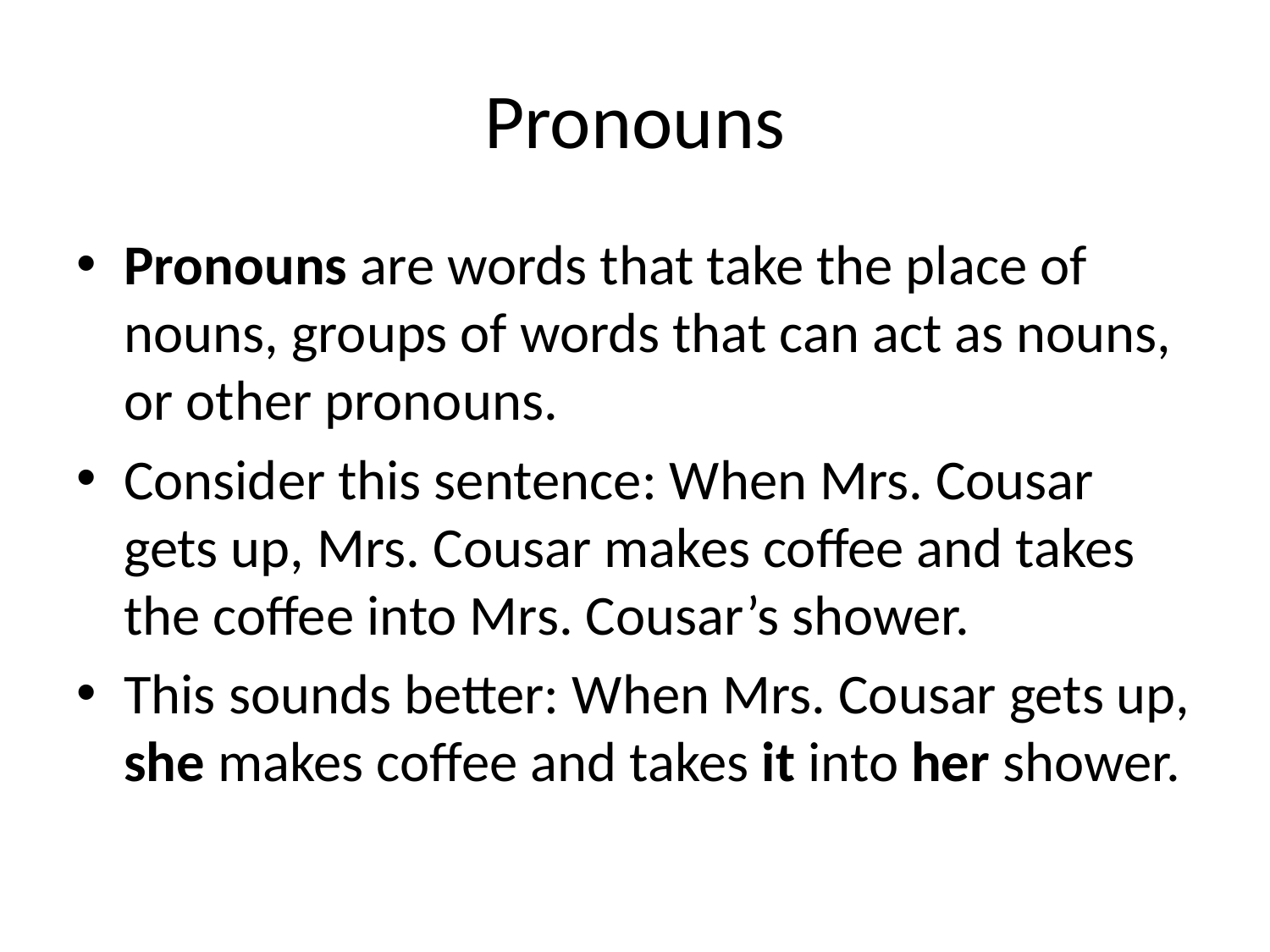

# Pronouns
Pronouns are words that take the place of nouns, groups of words that can act as nouns, or other pronouns.
Consider this sentence: When Mrs. Cousar gets up, Mrs. Cousar makes coffee and takes the coffee into Mrs. Cousar’s shower.
This sounds better: When Mrs. Cousar gets up, she makes coffee and takes it into her shower.